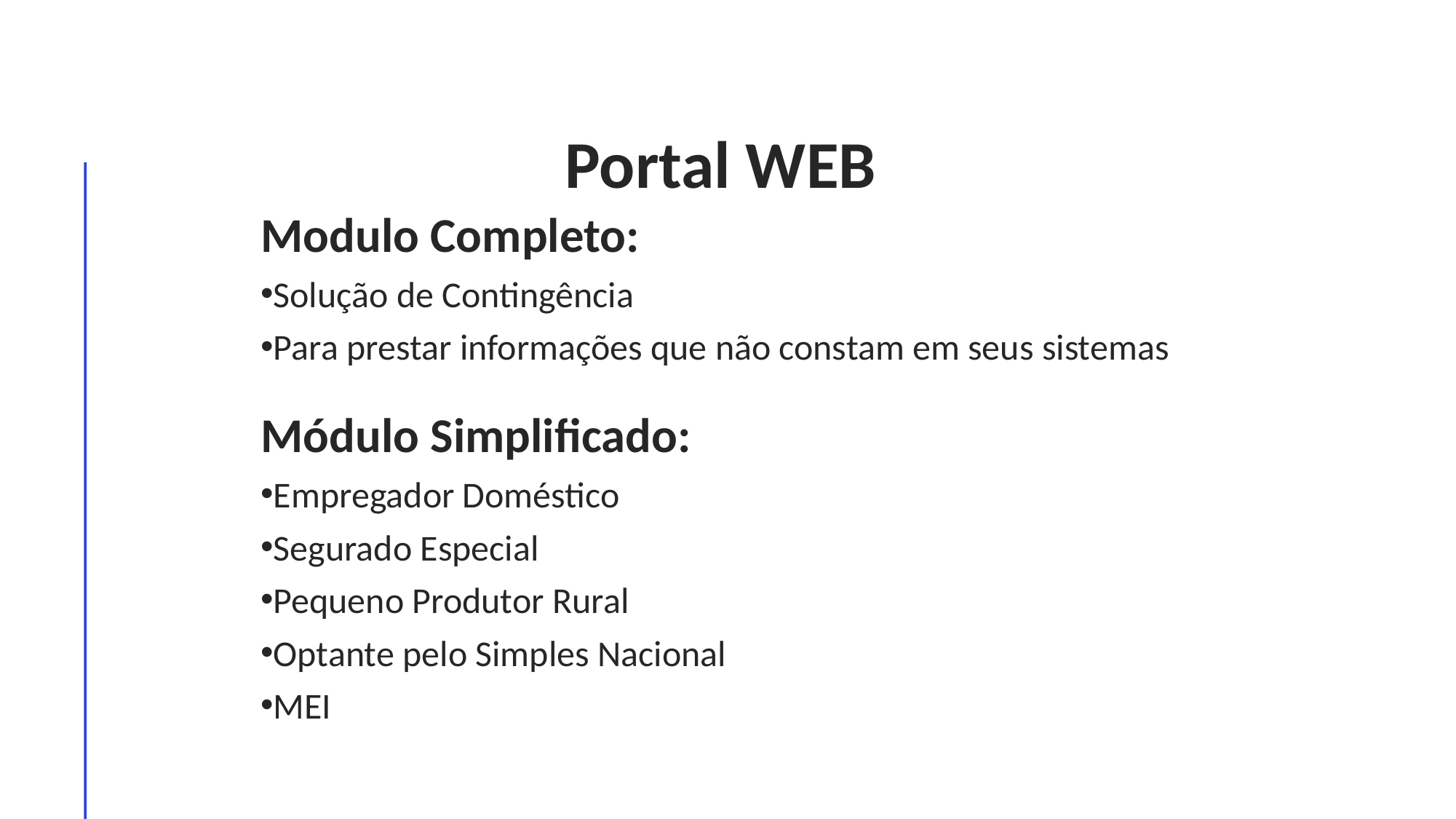

Portal WEB
Modulo Completo:
Solução de Contingência
Para prestar informações que não constam em seus sistemas

Módulo Simplificado:
Empregador Doméstico
Segurado Especial
Pequeno Produtor Rural
Optante pelo Simples Nacional
MEI